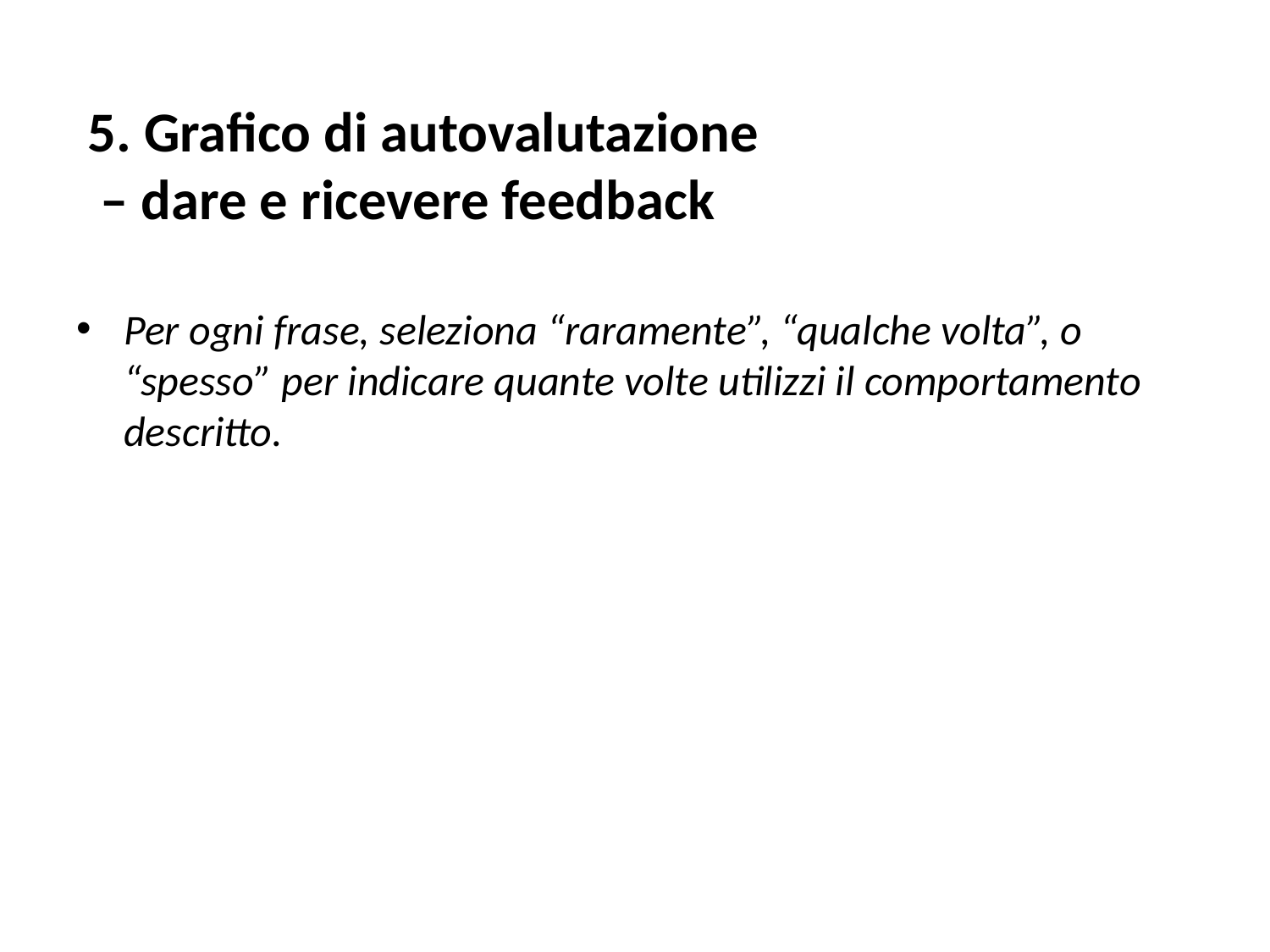

# 5. Grafico di autovalutazione – dare e ricevere feedback
Per ogni frase, seleziona “raramente”, “qualche volta”, o “spesso” per indicare quante volte utilizzi il comportamento descritto.